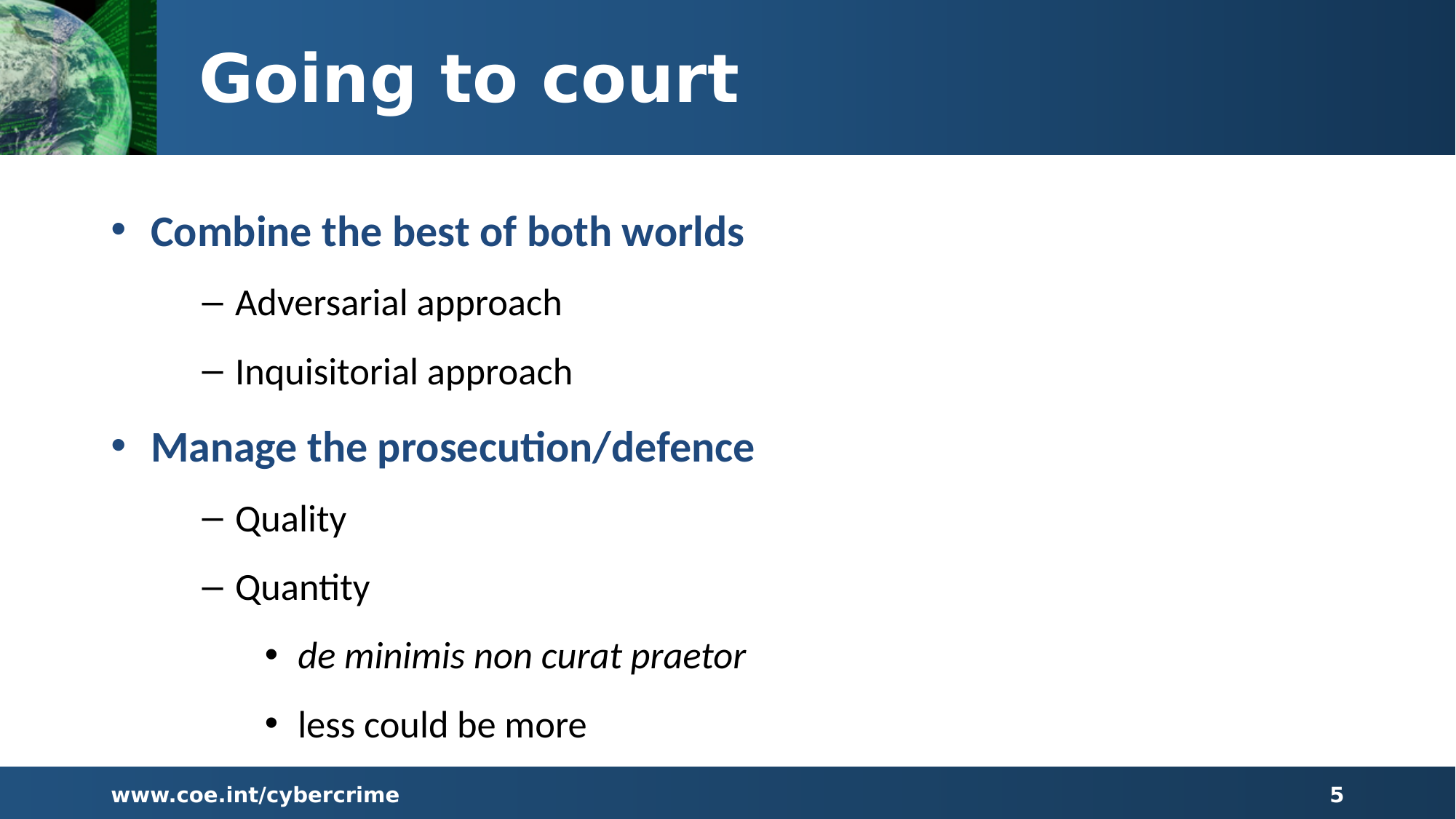

# Going to court
Combine the best of both worlds
Adversarial approach
Inquisitorial approach
Manage the prosecution/defence
Quality
Quantity
de minimis non curat praetor
less could be more

www.coe.int/cybercrime
5